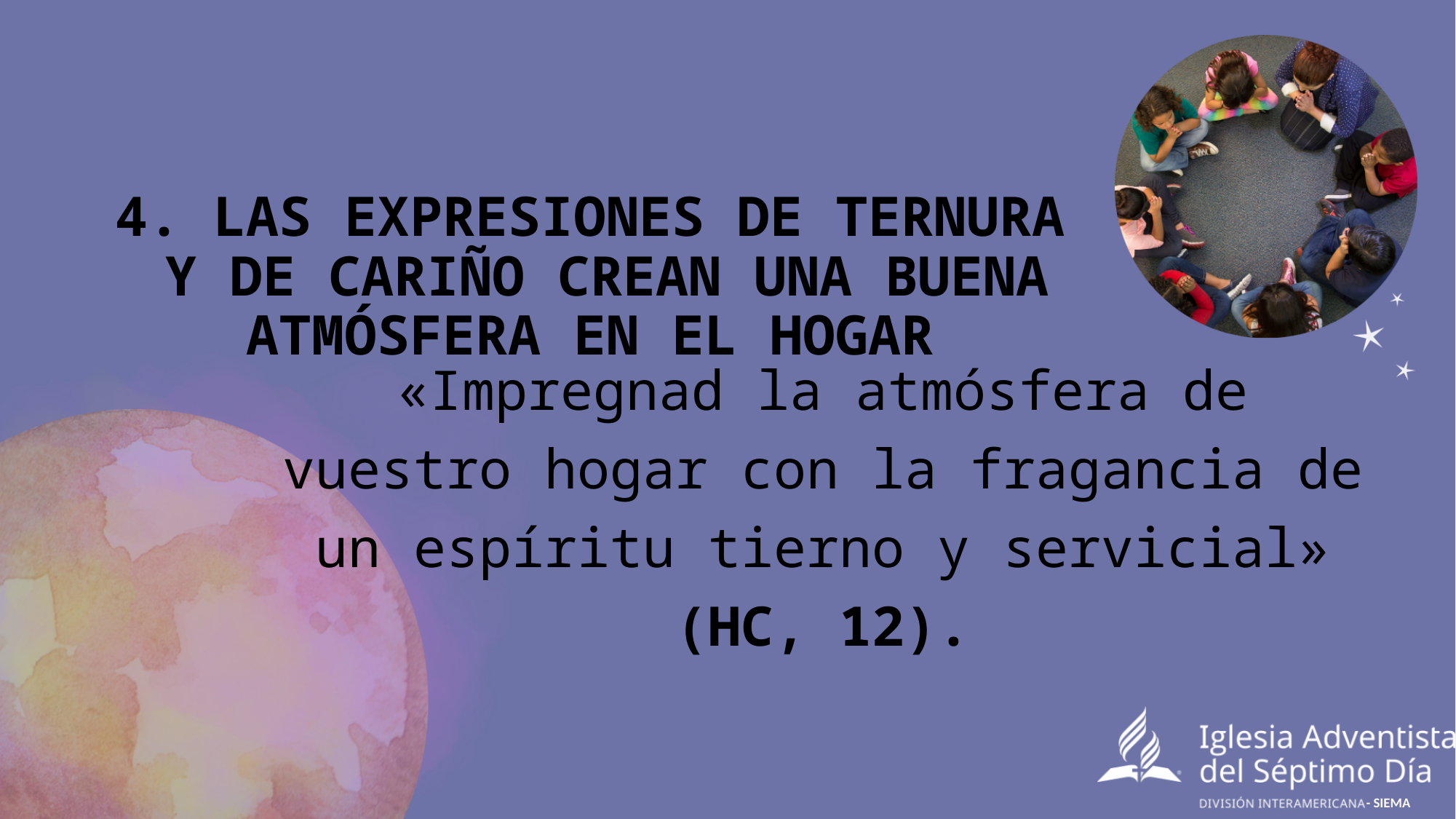

# 4. LAS EXPRESIONES DE TERNURA Y DE CARIÑO CREAN UNA BUENA ATMÓSFERA EN EL HOGAR
«Impregnad la atmósfera de vuestro hogar con la fragancia de un espíritu tierno y servicial» (HC, 12).
 - SIEMA